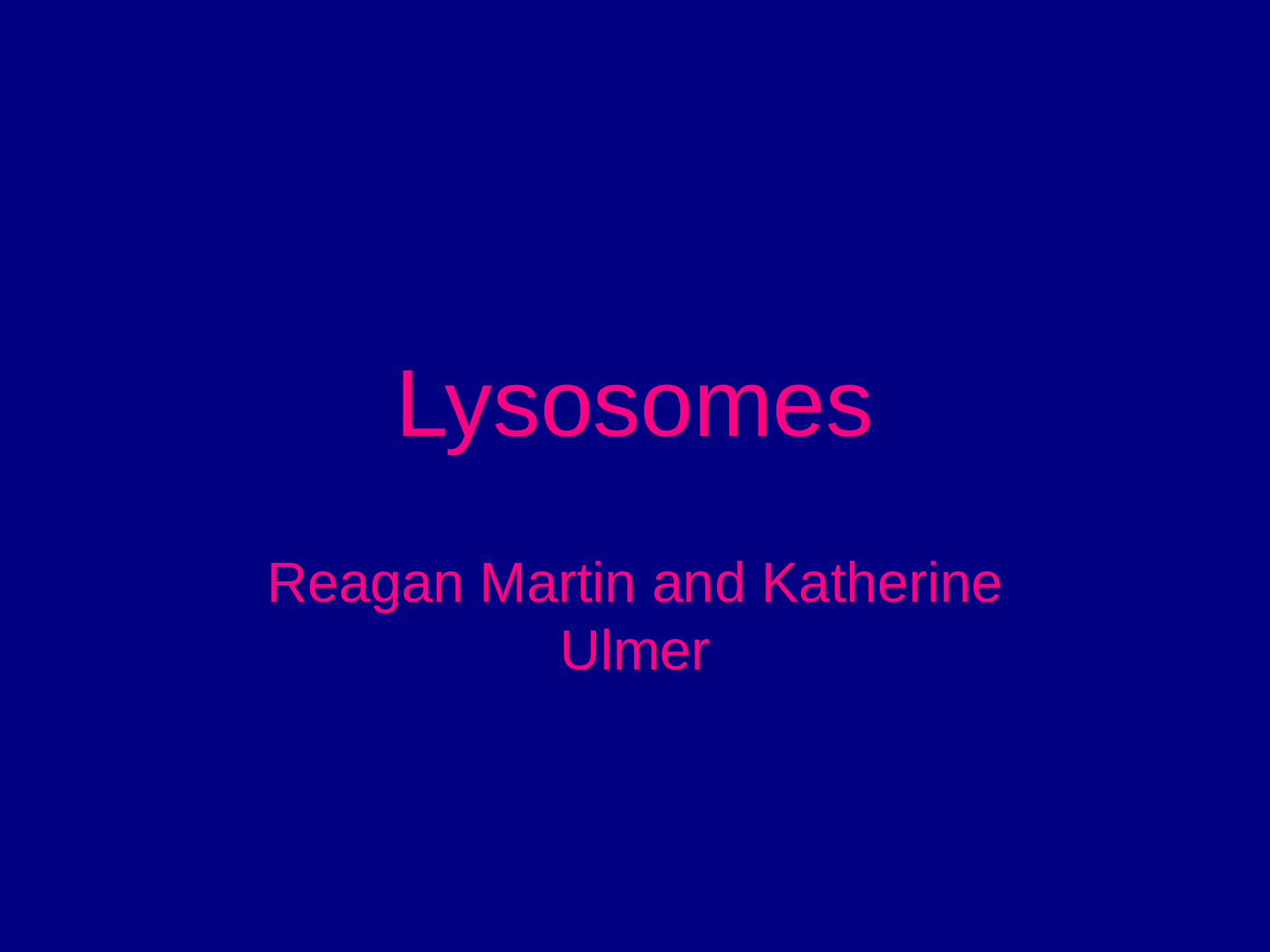

# Lysosomes
Reagan Martin and Katherine Ulmer